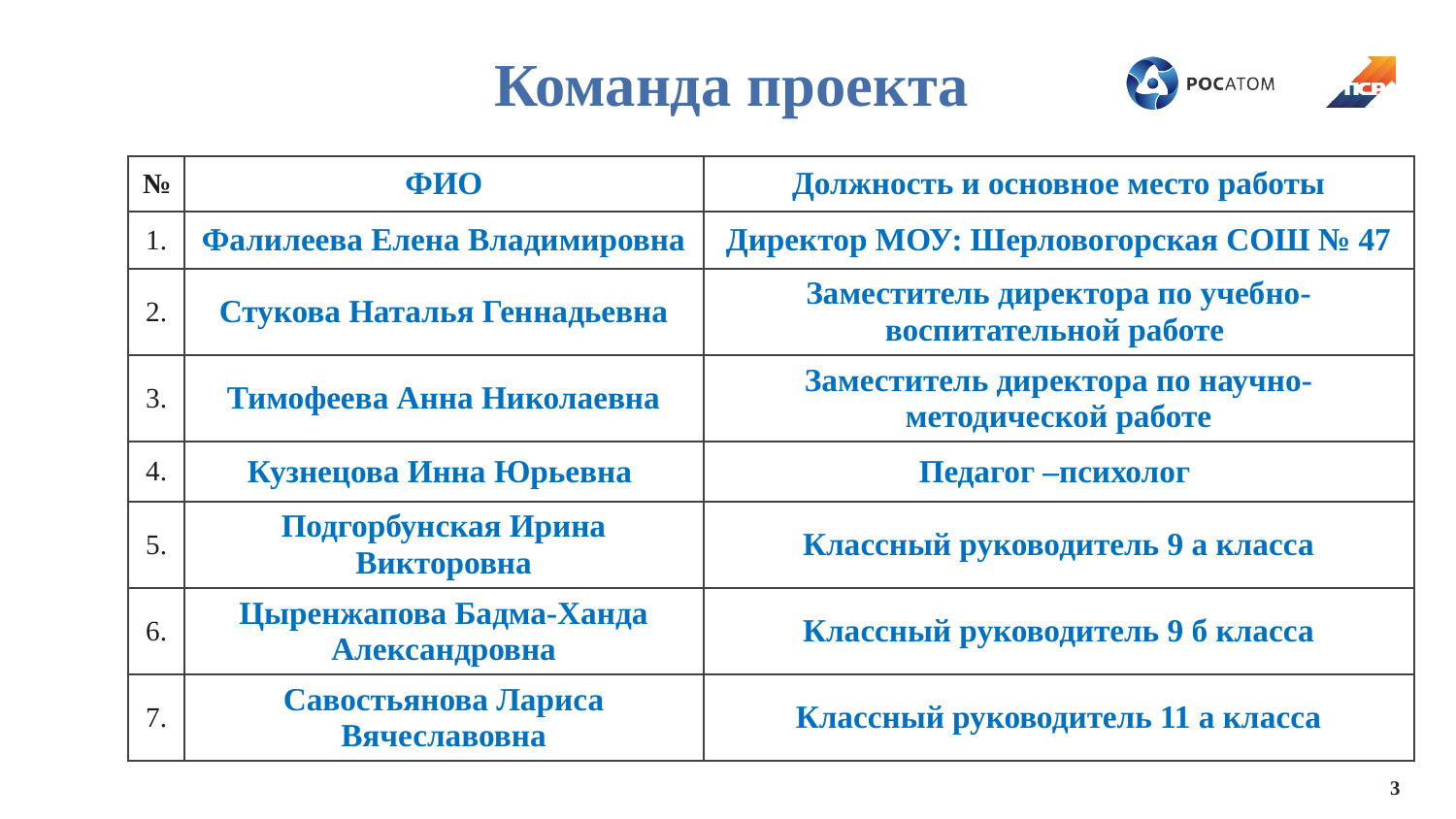

# Команда проекта
| № | ФИО | Должность и основное место работы |
| --- | --- | --- |
| 1. | Фалилеева Елена Владимировна | Директор МОУ: Шерловогорская СОШ № 47 |
| 2. | Стукова Наталья Геннадьевна | Заместитель директора по учебно-воспитательной работе |
| 3. | Тимофеева Анна Николаевна | Заместитель директора по научно-методической работе |
| 4. | Кузнецова Инна Юрьевна | Педагог –психолог |
| 5. | Подгорбунская Ирина Викторовна | Классный руководитель 9 а класса |
| 6. | Цыренжапова Бадма-Ханда Александровна | Классный руководитель 9 б класса |
| 7. | Савостьянова Лариса Вячеславовна | Классный руководитель 11 а класса |
3